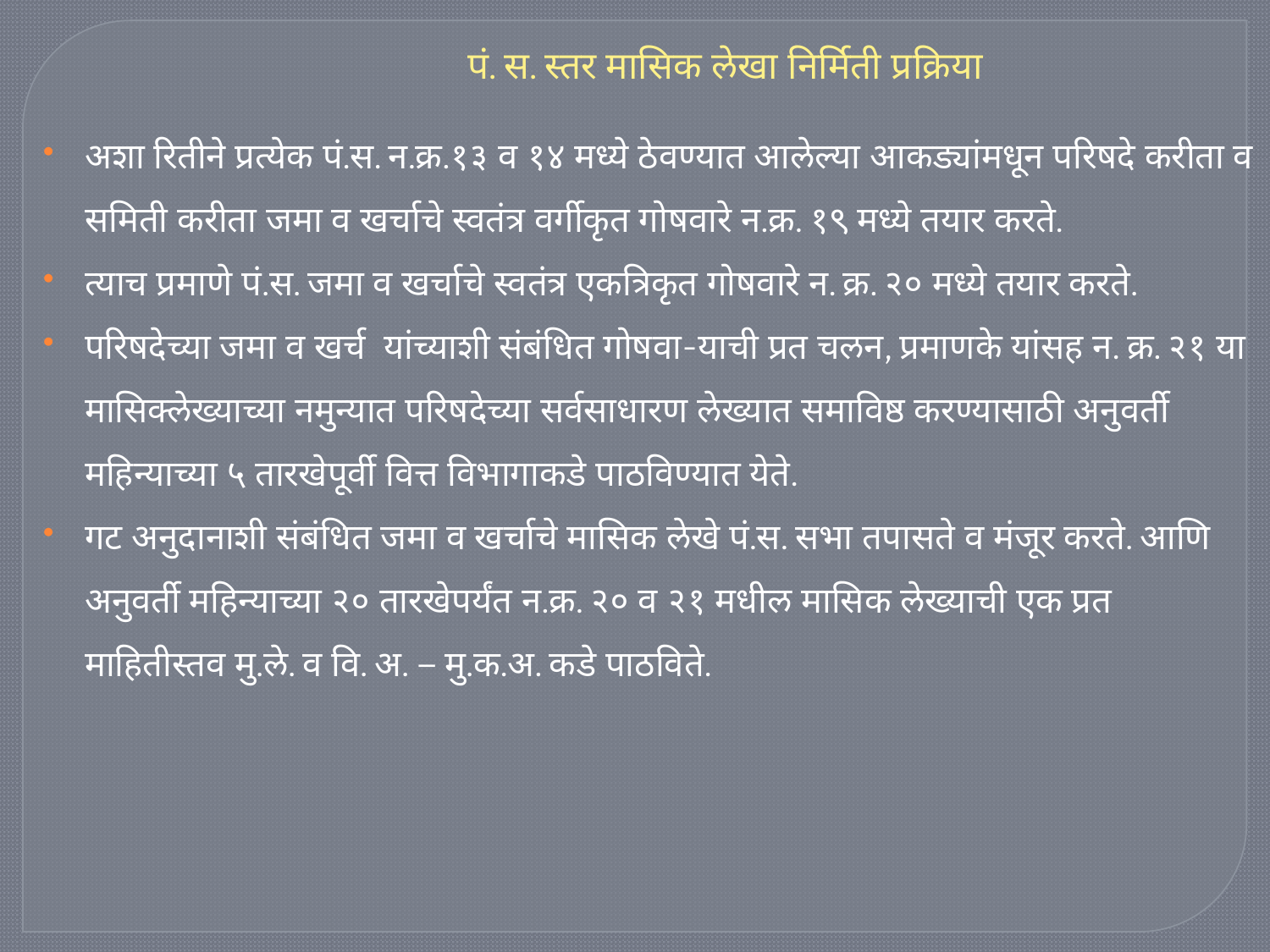

पं. स. स्तर मासिक लेखा निर्मिती प्रक्रिया
अशा रितीने प्रत्येक पं.स. न.क्र.१३ व १४ मध्ये ठेवण्यात आलेल्या आकड्यांमधून परिषदे करीता व समिती करीता जमा व खर्चाचे स्वतंत्र वर्गीकृत गोषवारे न.क्र. १९ मध्ये तयार करते.
त्याच प्रमाणे पं.स. जमा व खर्चाचे स्वतंत्र एकत्रिकृत गोषवारे न. क्र. २० मध्ये तयार करते.
परिषदेच्या जमा व खर्च  यांच्याशी संबंधित गोषवा-याची प्रत चलन, प्रमाणके यांसह न. क्र. २१ या मासिक्लेख्याच्या नमुन्यात परिषदेच्या सर्वसाधारण लेख्यात समाविष्ठ करण्यासाठी अनुवर्ती महिन्याच्या ५ तारखेपूर्वी वित्त विभागाकडे पाठविण्यात येते.
गट अनुदानाशी संबंधित जमा व खर्चाचे मासिक लेखे पं.स. सभा तपासते व मंजूर करते. आणि अनुवर्ती महिन्याच्या २० तारखेपर्यंत न.क्र. २० व २१ मधील मासिक लेख्याची एक प्रत माहितीस्तव मु.ले. व वि. अ. – मु.क.अ. कडे पाठविते.